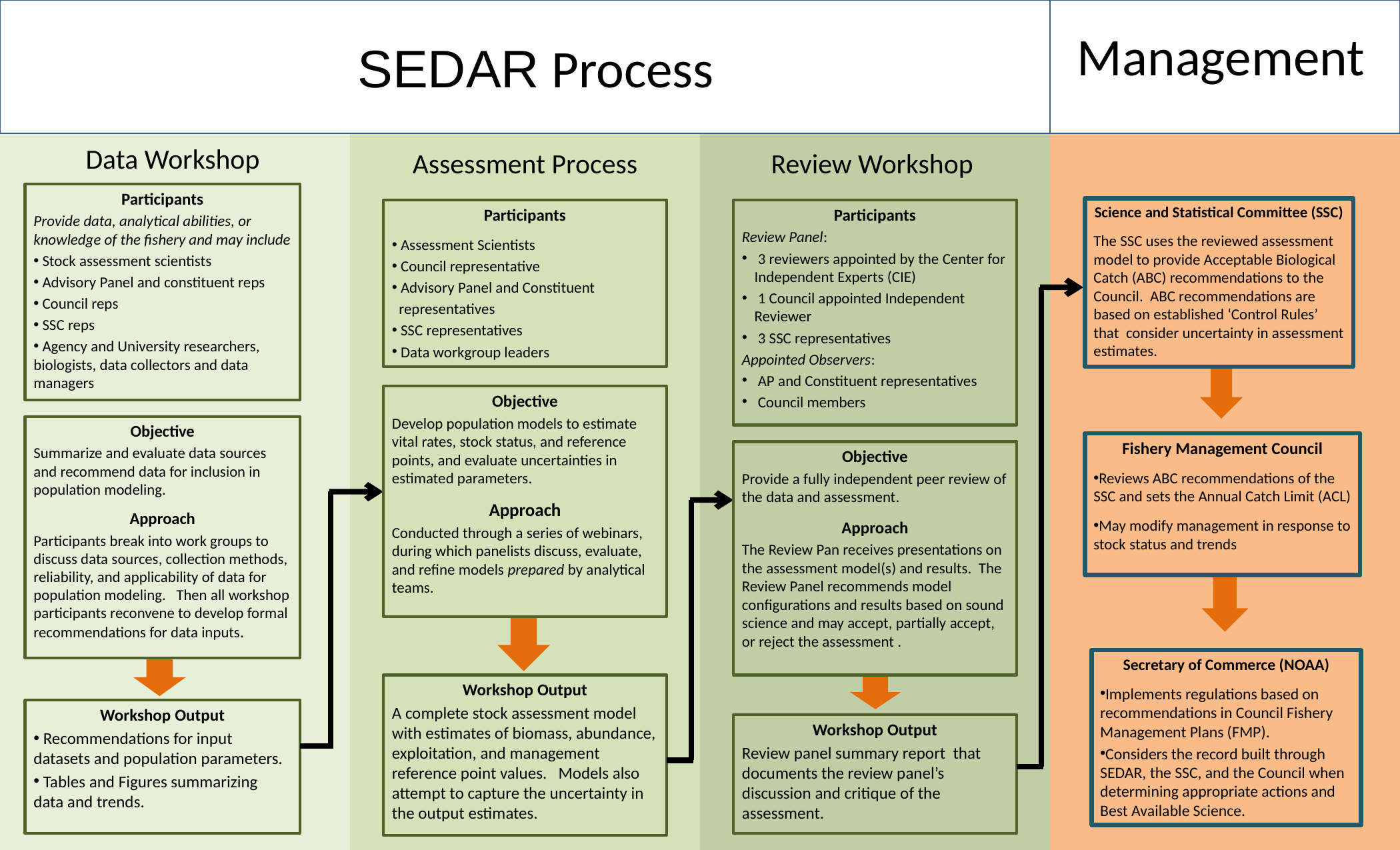

# SEDAR Process
Management

Data Workshop
Assessment Process
Review Workshop
Participants
Provide data, analytical abilities, or knowledge of the fishery and may include
 Stock assessment scientists
 Advisory Panel and constituent reps
 Council reps
 SSC reps
 Agency and University researchers, biologists, data collectors and data managers
Science and Statistical Committee (SSC)

The SSC uses the reviewed assessment model to provide Acceptable Biological Catch (ABC) recommendations to the Council.  ABC recommendations are based on established ‘Control Rules’ that  consider uncertainty in assessment estimates.

Participants

 Assessment Scientists
 Council representative
 Advisory Panel and Constituent
  representatives
 SSC representatives
 Data workgroup leaders

Participants
Review Panel:
 3 reviewers appointed by the Center for Independent Experts (CIE)
 1 Council appointed Independent Reviewer
 3 SSC representatives
Appointed Observers:
 AP and Constituent representatives
 Council members

Objective
Develop population models to estimate vital rates, stock status, and reference points, and evaluate uncertainties in estimated parameters.

Approach
Conducted through a series of webinars, during which panelists discuss, evaluate, and refine models prepared by analytical teams.
Objective
Summarize and evaluate data sources and recommend data for inclusion in population modeling.

Approach
Participants break into work groups to discuss data sources, collection methods, reliability, and applicability of data for population modeling.   Then all workshop participants reconvene to develop formal recommendations for data inputs.

Fishery Management Council

Reviews ABC recommendations of the SSC and sets the Annual Catch Limit (ACL)

May modify management in response to stock status and trends
Objective
Provide a fully independent peer review of the data and assessment.

Approach
The Review Pan receives presentations on the assessment model(s) and results.  The Review Panel recommends model configurations and results based on sound science and may accept, partially accept, or reject the assessment .

Secretary of Commerce (NOAA)

Implements regulations based on recommendations in Council Fishery Management Plans (FMP).
Considers the record built through SEDAR, the SSC, and the Council when determining appropriate actions and Best Available Science.

Workshop Output
A complete stock assessment model with estimates of biomass, abundance, exploitation, and management reference point values.   Models also attempt to capture the uncertainty in the output estimates.

Workshop Output
 Recommendations for input datasets and population parameters.
 Tables and Figures summarizing data and trends.
Workshop Output
Review panel summary report  that documents the review panel’s discussion and critique of the assessment.